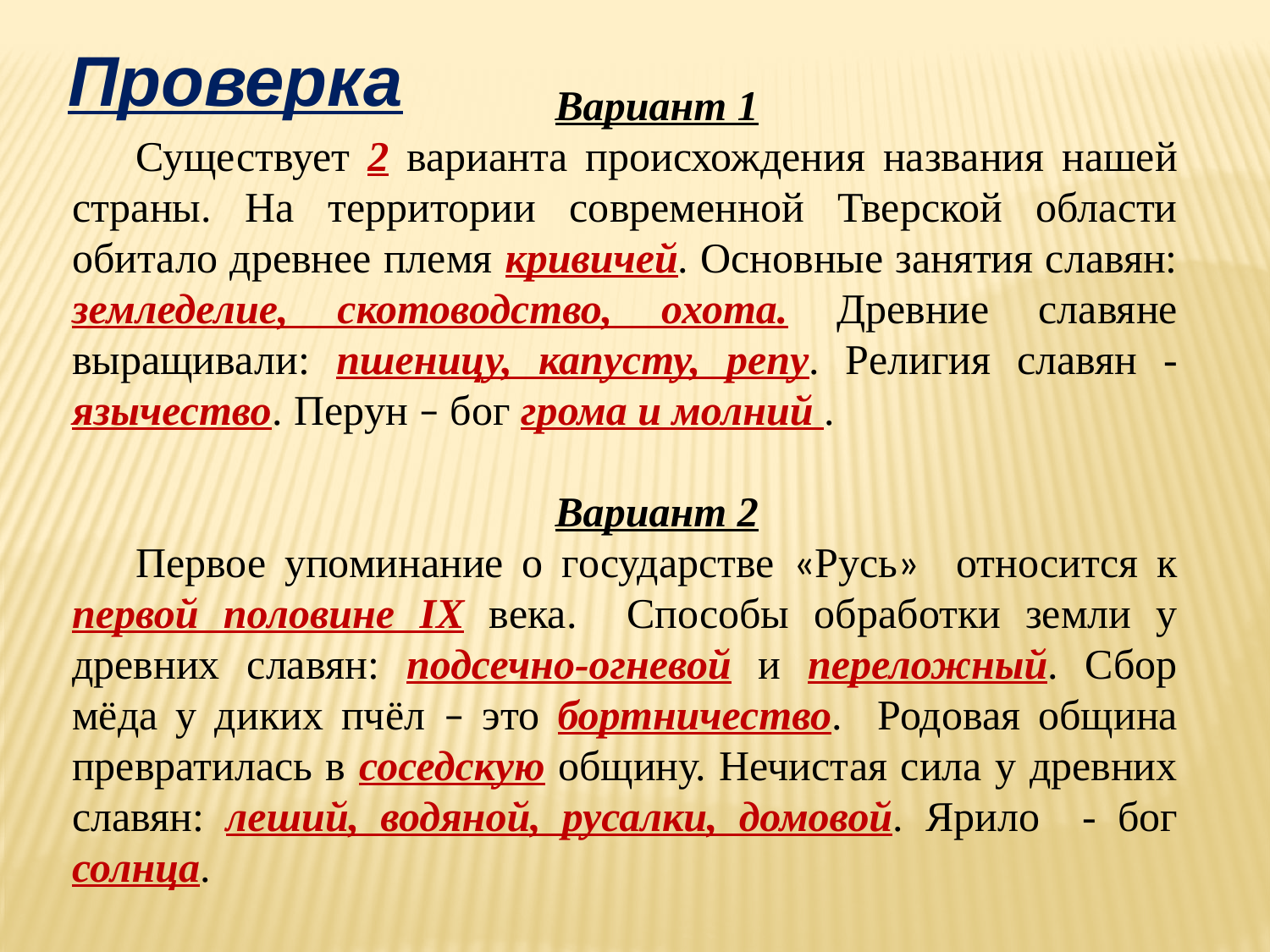

Проверка
Вариант 1
Существует 2 варианта происхождения названия нашей страны. На территории современной Тверской области обитало древнее племя кривичей. Основные занятия славян: земледелие, скотоводство, охота. Древние славяне выращивали: пшеницу, капусту, репу. Религия славян - язычество. Перун – бог грома и молний .

Вариант 2
Первое упоминание о государстве «Русь»  относится к первой половине IX века.  Способы обработки земли у древних славян: подсечно-огневой и переложный. Сбор мёда у диких пчёл – это бортничество.  Родовая община превратилась в соседскую общину. Нечистая сила у древних славян: леший, водяной, русалки, домовой. Ярило  - бог солнца.